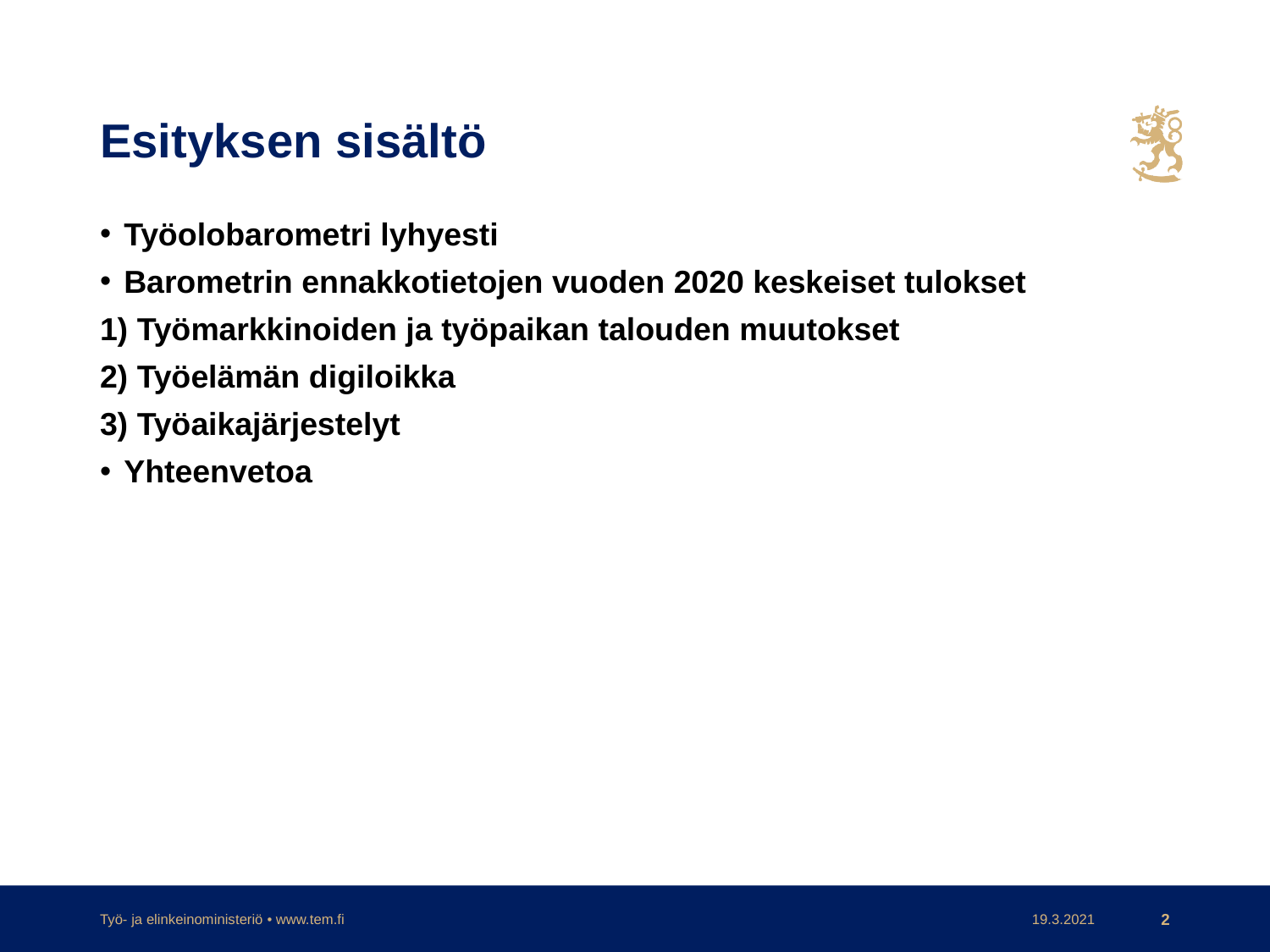

# Esityksen sisältö
Työolobarometri lyhyesti
Barometrin ennakkotietojen vuoden 2020 keskeiset tulokset
1) Työmarkkinoiden ja työpaikan talouden muutokset
2) Työelämän digiloikka
3) Työaikajärjestelyt
Yhteenvetoa

Työ- ja elinkeinoministeriö • www.tem.fi
19.3.2021
2